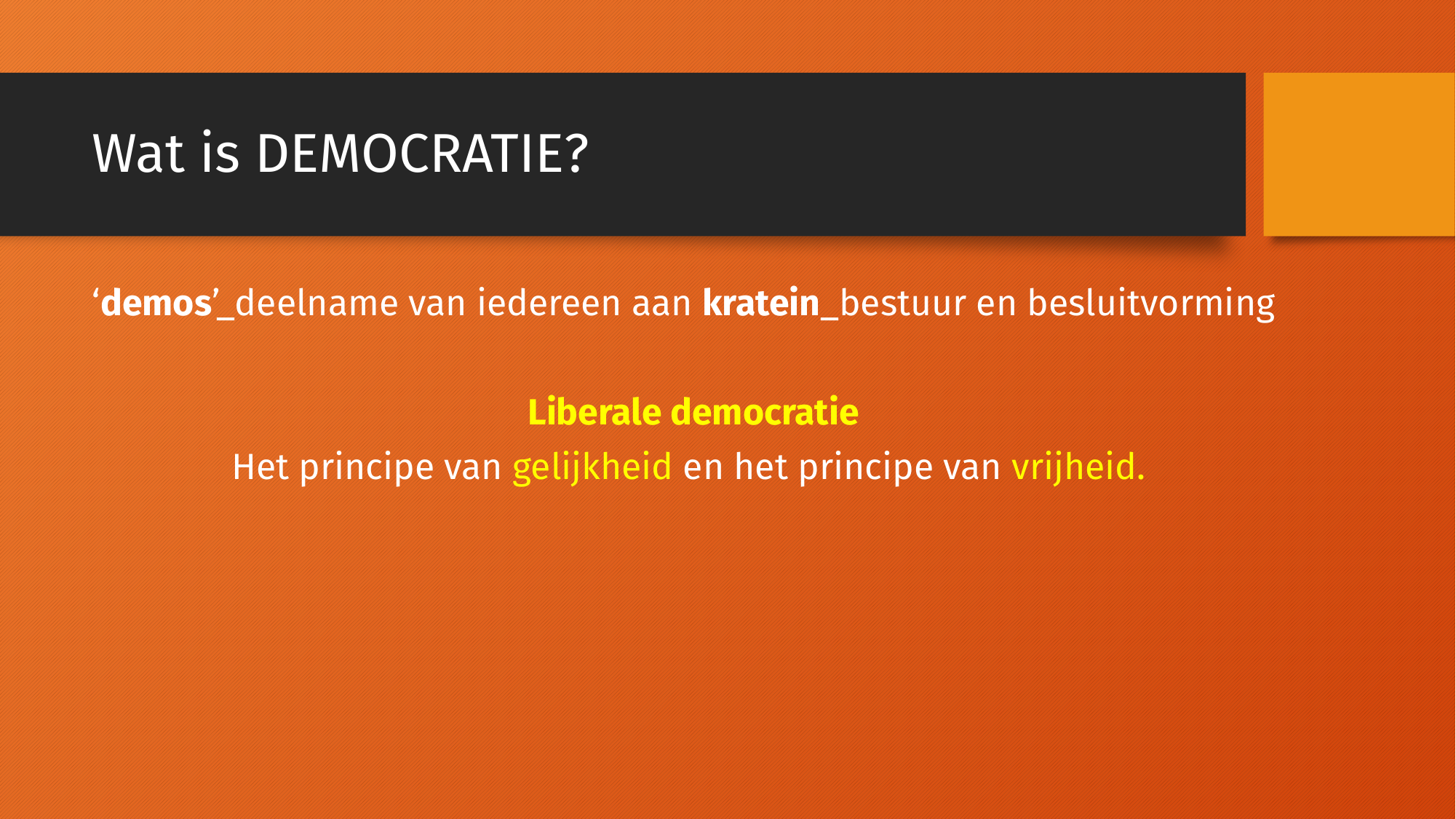

# Wat is DEMOCRATIE?
‘demos’_deelname van iedereen aan kratein_bestuur en besluitvorming

Liberale democratie
Het principe van gelijkheid en het principe van vrijheid.